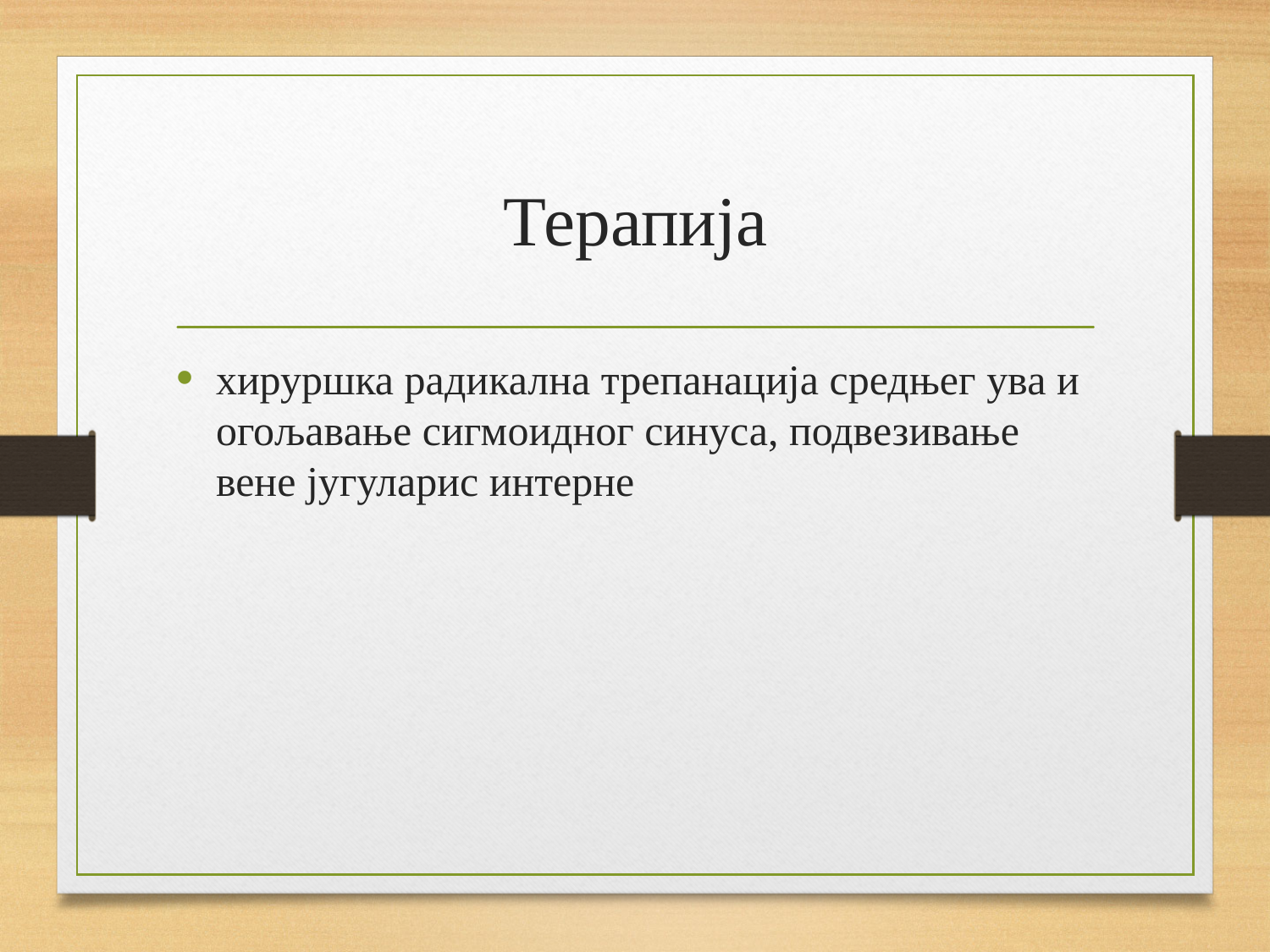

# Терапија
хируршка радикална трепанација средњег ува и огољавање сигмоидног синуса, подвезивање  вене југуларис интерне